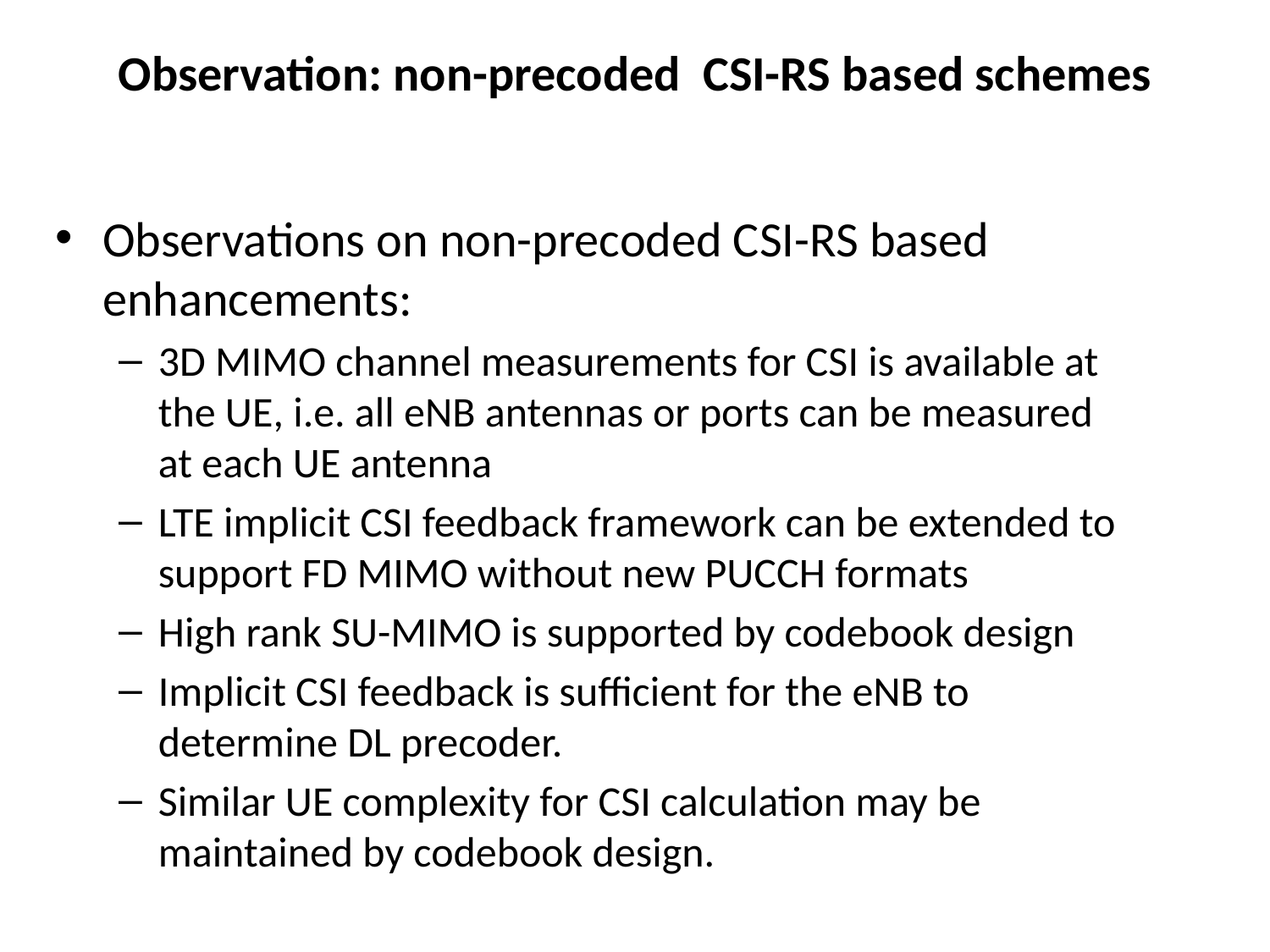

# Observation: non-precoded  CSI-RS based schemes
Observations on non-precoded CSI-RS based enhancements:
3D MIMO channel measurements for CSI is available at the UE, i.e. all eNB antennas or ports can be measured at each UE antenna
LTE implicit CSI feedback framework can be extended to support FD MIMO without new PUCCH formats
High rank SU-MIMO is supported by codebook design
Implicit CSI feedback is sufficient for the eNB to determine DL precoder.
Similar UE complexity for CSI calculation may be maintained by codebook design.